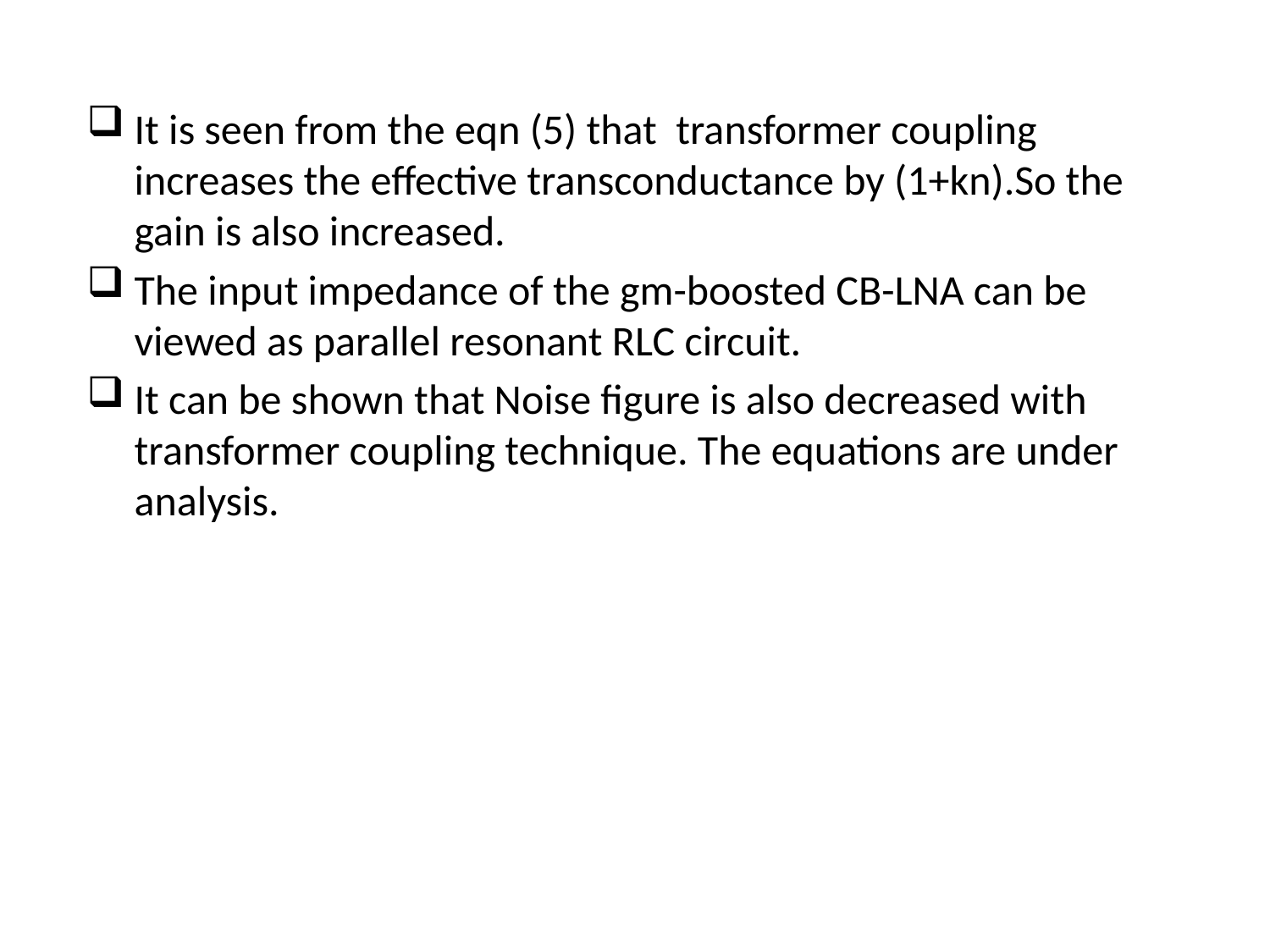

It is seen from the eqn (5) that  transformer coupling increases the effective transconductance by (1+kn).So the gain is also increased.
The input impedance of the gm-boosted CB-LNA can be viewed as parallel resonant RLC circuit.
It can be shown that Noise figure is also decreased with transformer coupling technique. The equations are under analysis.